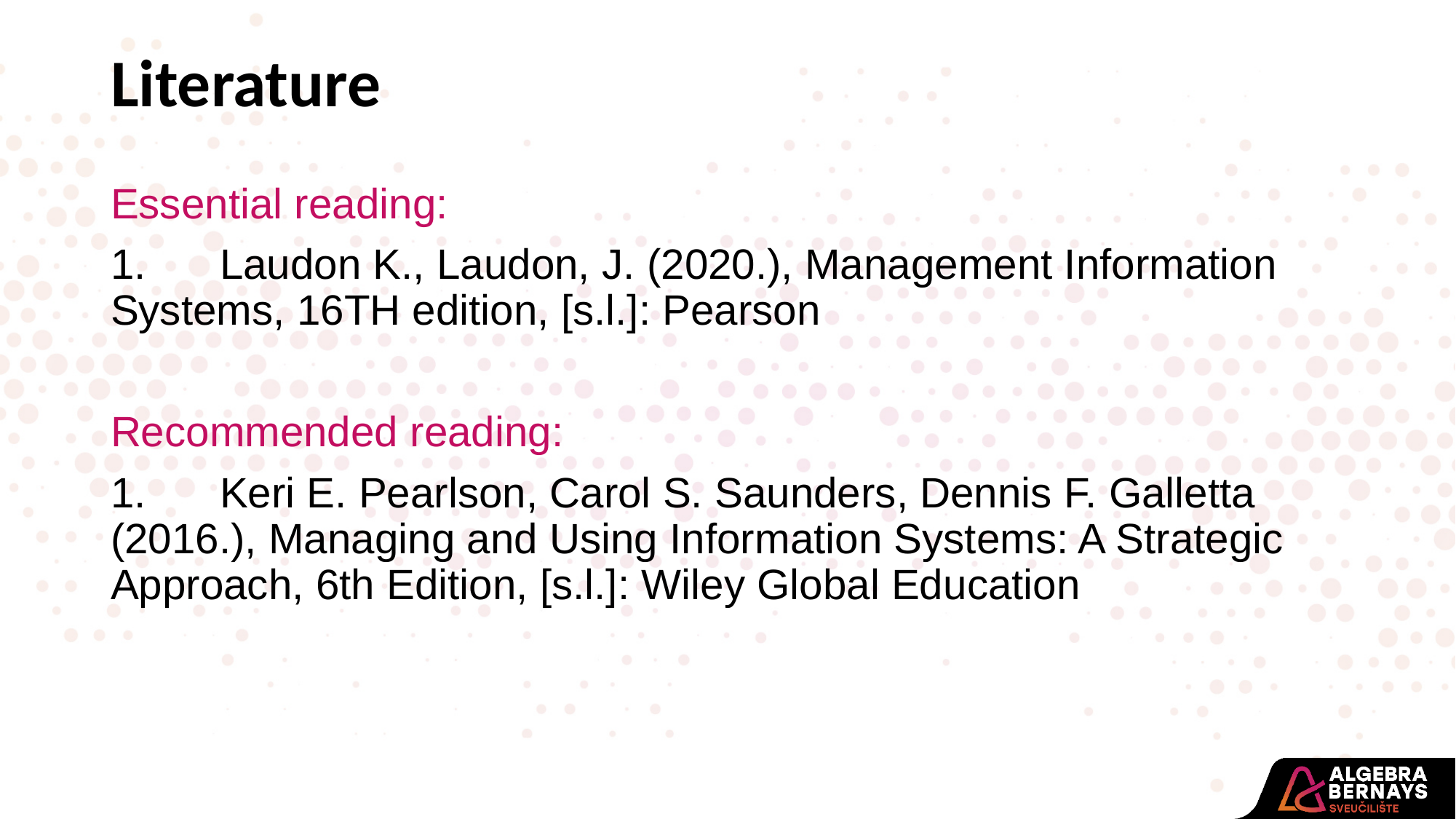

Literature
Essential reading:
1.	Laudon K., Laudon, J. (2020.), Management Information Systems, 16TH edition, [s.l.]: Pearson

Recommended reading:
1.	Keri E. Pearlson, Carol S. Saunders, Dennis F. Galletta (2016.), Managing and Using Information Systems: A Strategic Approach, 6th Edition, [s.l.]: Wiley Global Education